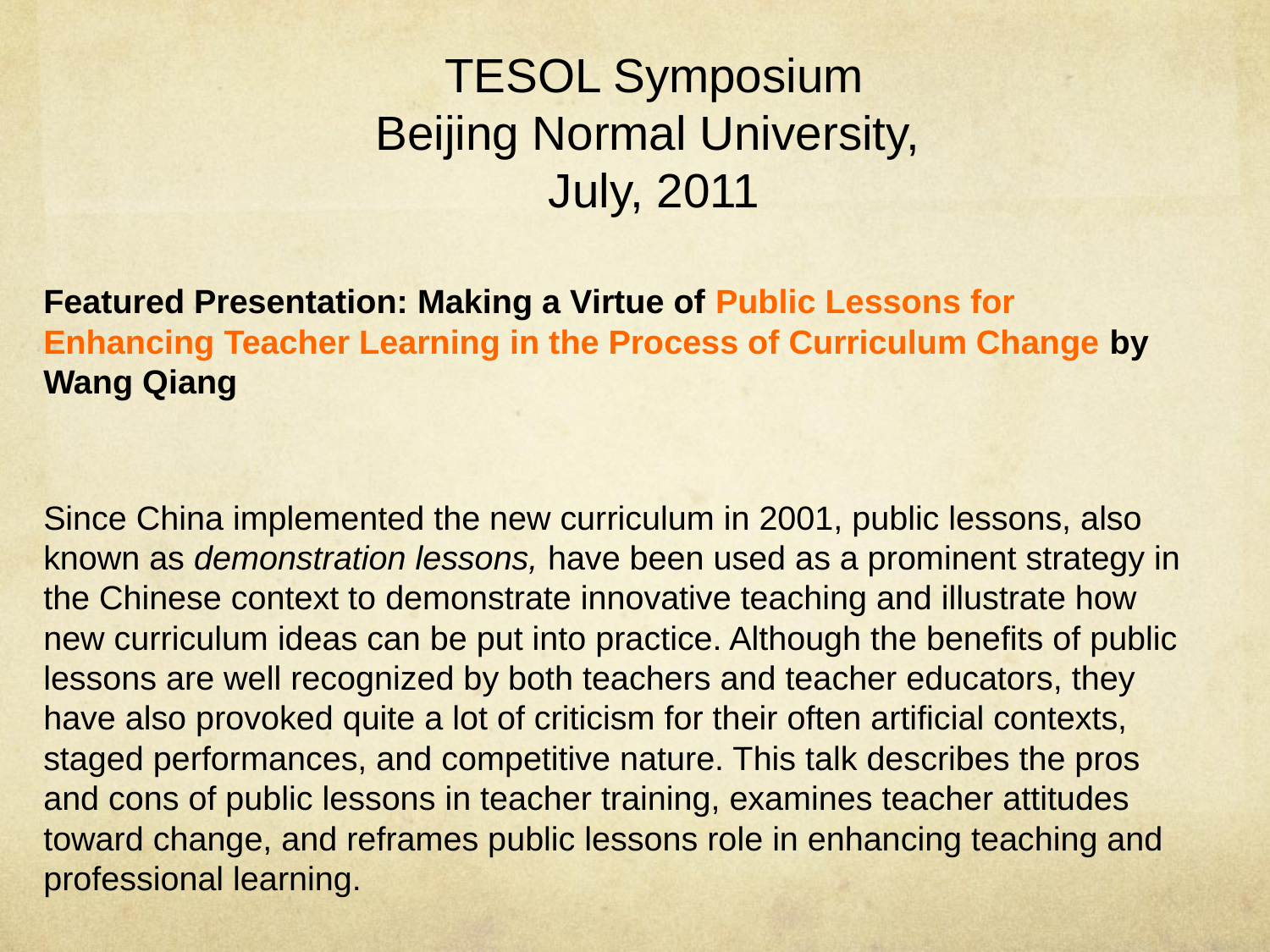

# TESOL Symposium Beijing Normal University, July, 2011
Featured Presentation: Making a Virtue of Public Lessons for Enhancing Teacher Learning in the Process of Curriculum Change by Wang Qiang

Since China implemented the new curriculum in 2001, public lessons, also known as demonstration lessons, have been used as a prominent strategy in the Chinese context to demonstrate innovative teaching and illustrate how new curriculum ideas can be put into practice. Although the benefits of public lessons are well recognized by both teachers and teacher educators, they have also provoked quite a lot of criticism for their often artificial contexts, staged performances, and competitive nature. This talk describes the pros and cons of public lessons in teacher training, examines teacher attitudes toward change, and reframes public lessons role in enhancing teaching and professional learning.